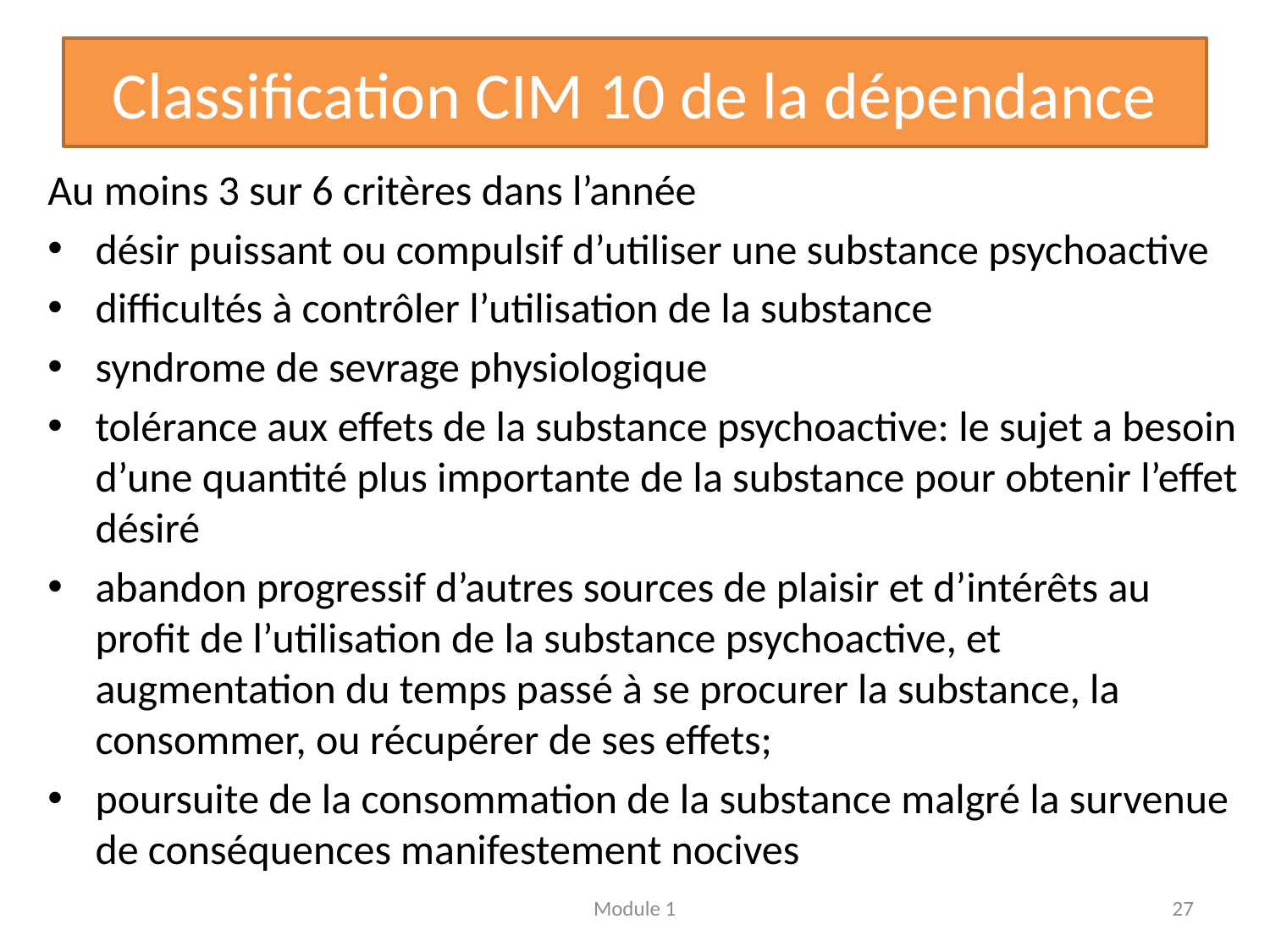

# Classification CIM 10 de la dépendance
Au moins 3 sur 6 critères dans l’année
désir puissant ou compulsif d’utiliser une substance psychoactive
difficultés à contrôler l’utilisation de la substance
syndrome de sevrage physiologique
tolérance aux effets de la substance psychoactive: le sujet a besoin d’une quantité plus importante de la substance pour obtenir l’effet désiré
abandon progressif d’autres sources de plaisir et d’intérêts au profit de l’utilisation de la substance psychoactive, et augmentation du temps passé à se procurer la substance, la consommer, ou récupérer de ses effets;
poursuite de la consommation de la substance malgré la survenue de conséquences manifestement nocives

Module 1
27